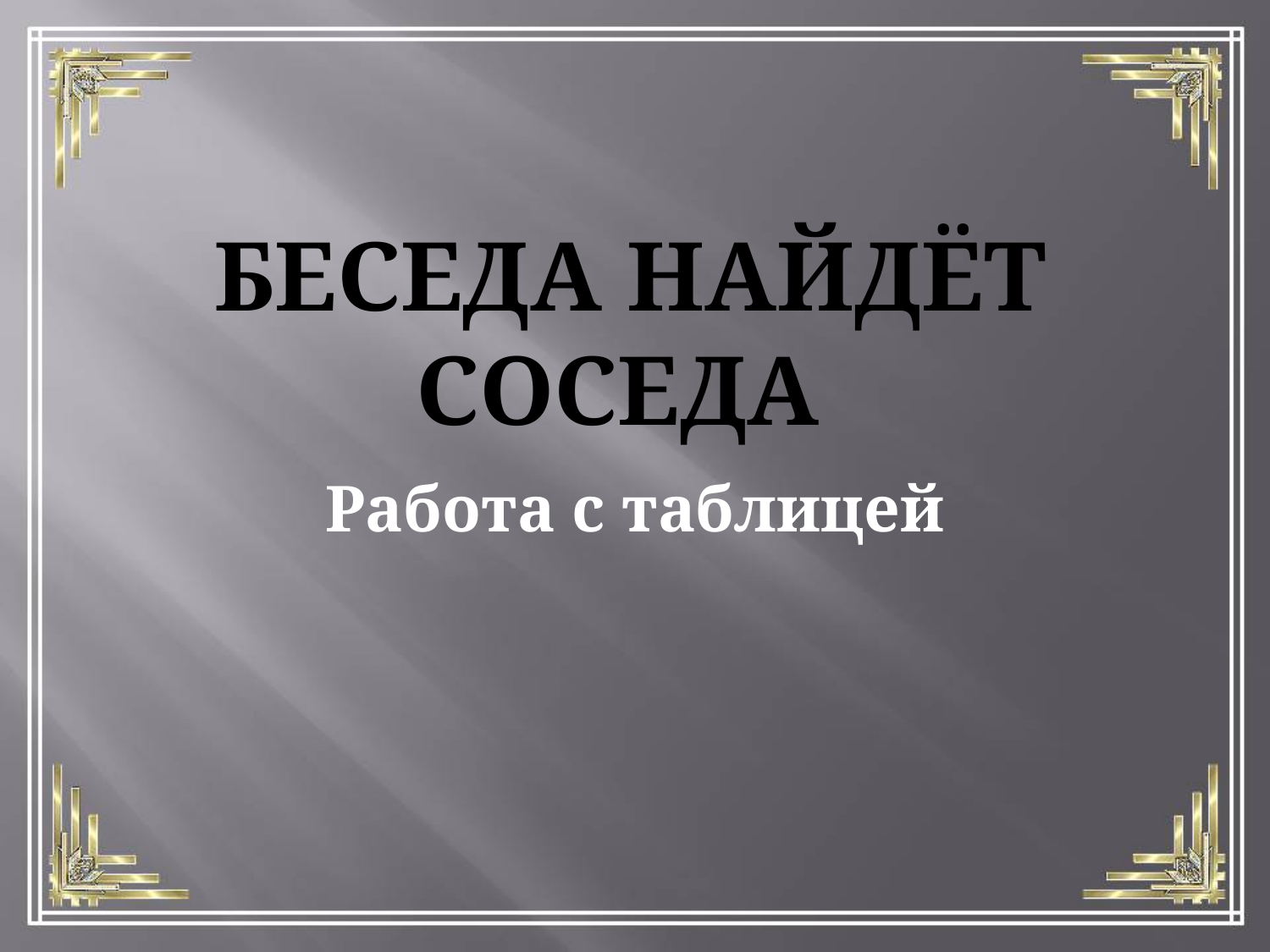

# Беседа найдёт соседа
Работа с таблицей